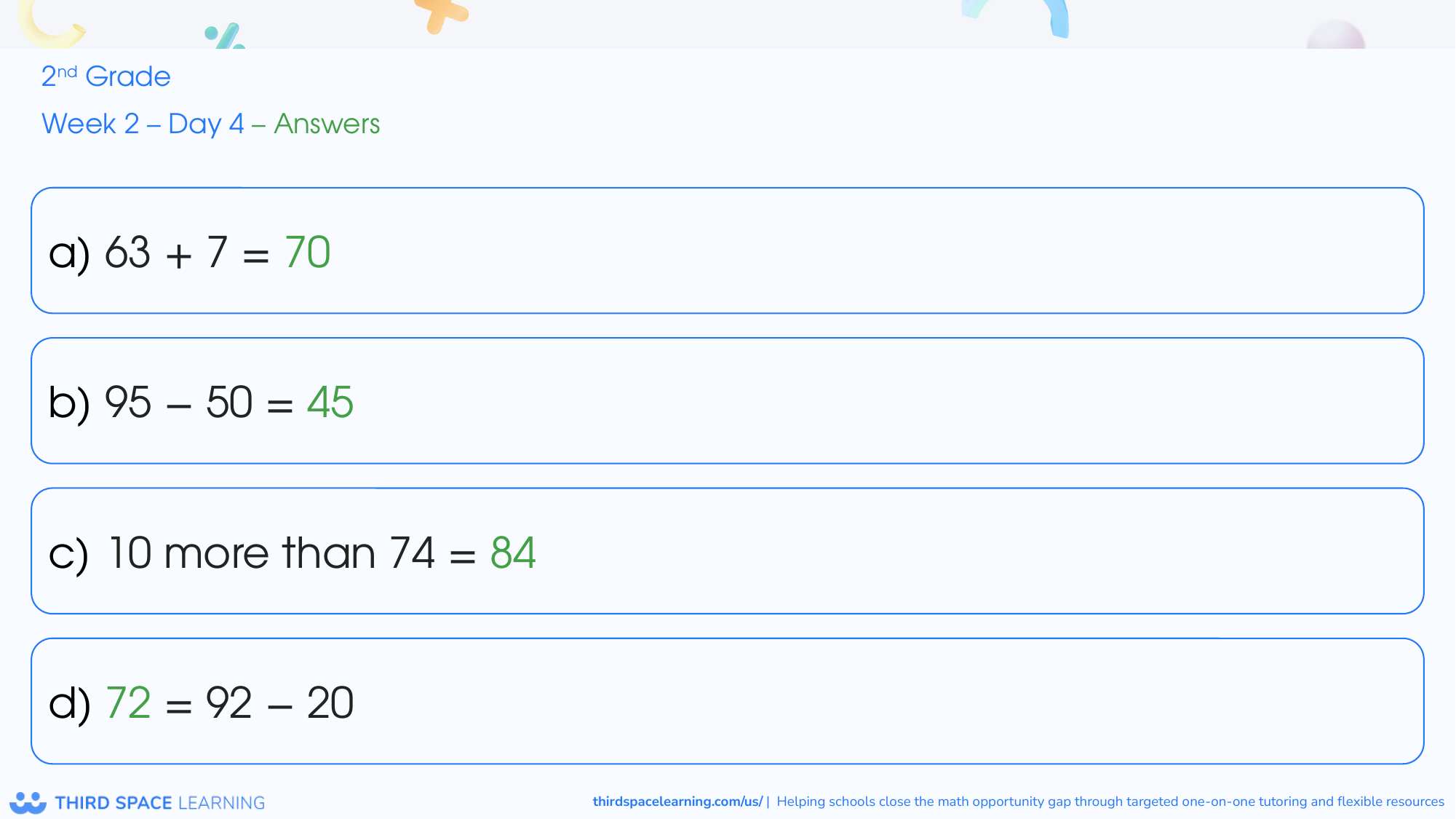

2nd Grade
Week 2 – Day 4 – Answers
63 + 7 = 70
95 − 50 = 45
10 more than 74 = 84
72 = 92 − 20